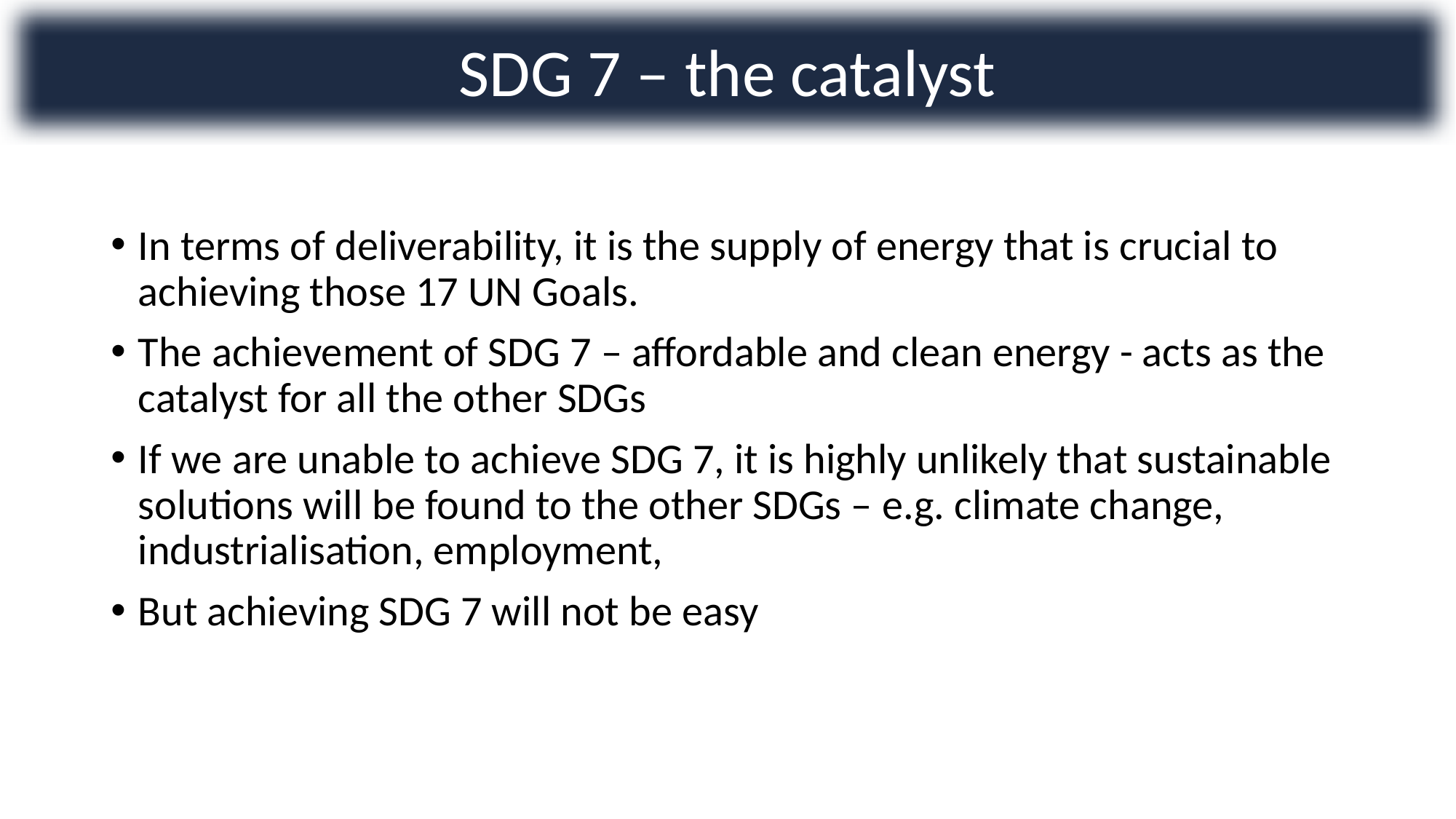

SDG 7 – the catalyst
In terms of deliverability, it is the supply of energy that is crucial to achieving those 17 UN Goals.
The achievement of SDG 7 – affordable and clean energy - acts as the catalyst for all the other SDGs
If we are unable to achieve SDG 7, it is highly unlikely that sustainable solutions will be found to the other SDGs – e.g. climate change, industrialisation, employment,
But achieving SDG 7 will not be easy